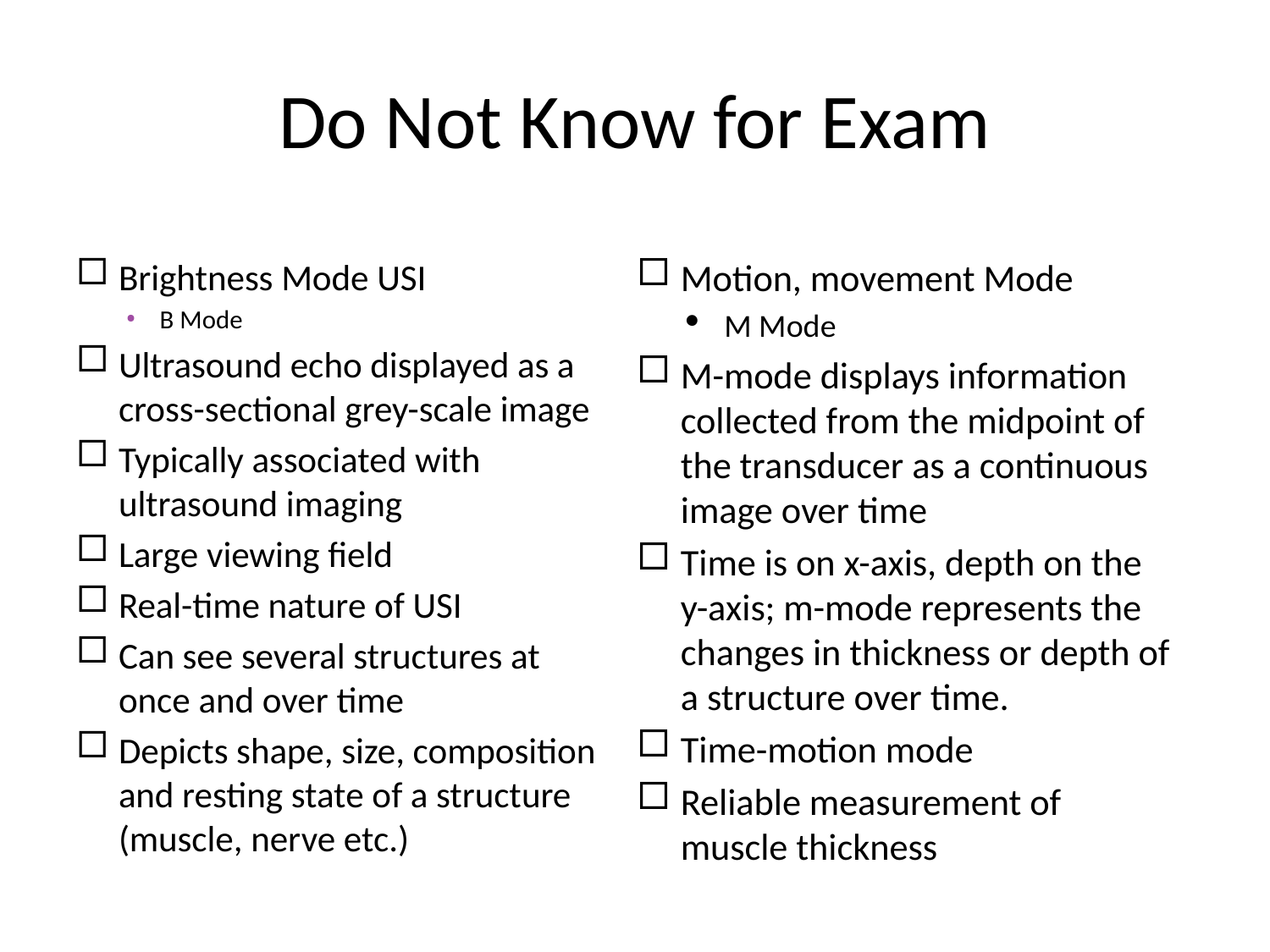

# Do Not Know for Exam
Brightness Mode USI
B Mode
Ultrasound echo displayed as a cross-sectional grey-scale image
Typically associated with ultrasound imaging
Large viewing field
Real-time nature of USI
Can see several structures at once and over time
Depicts shape, size, composition and resting state of a structure (muscle, nerve etc.)
Motion, movement Mode
M Mode
M-mode displays information collected from the midpoint of the transducer as a continuous image over time
Time is on x-axis, depth on the y-axis; m-mode represents the changes in thickness or depth of a structure over time.
Time-motion mode
Reliable measurement of muscle thickness